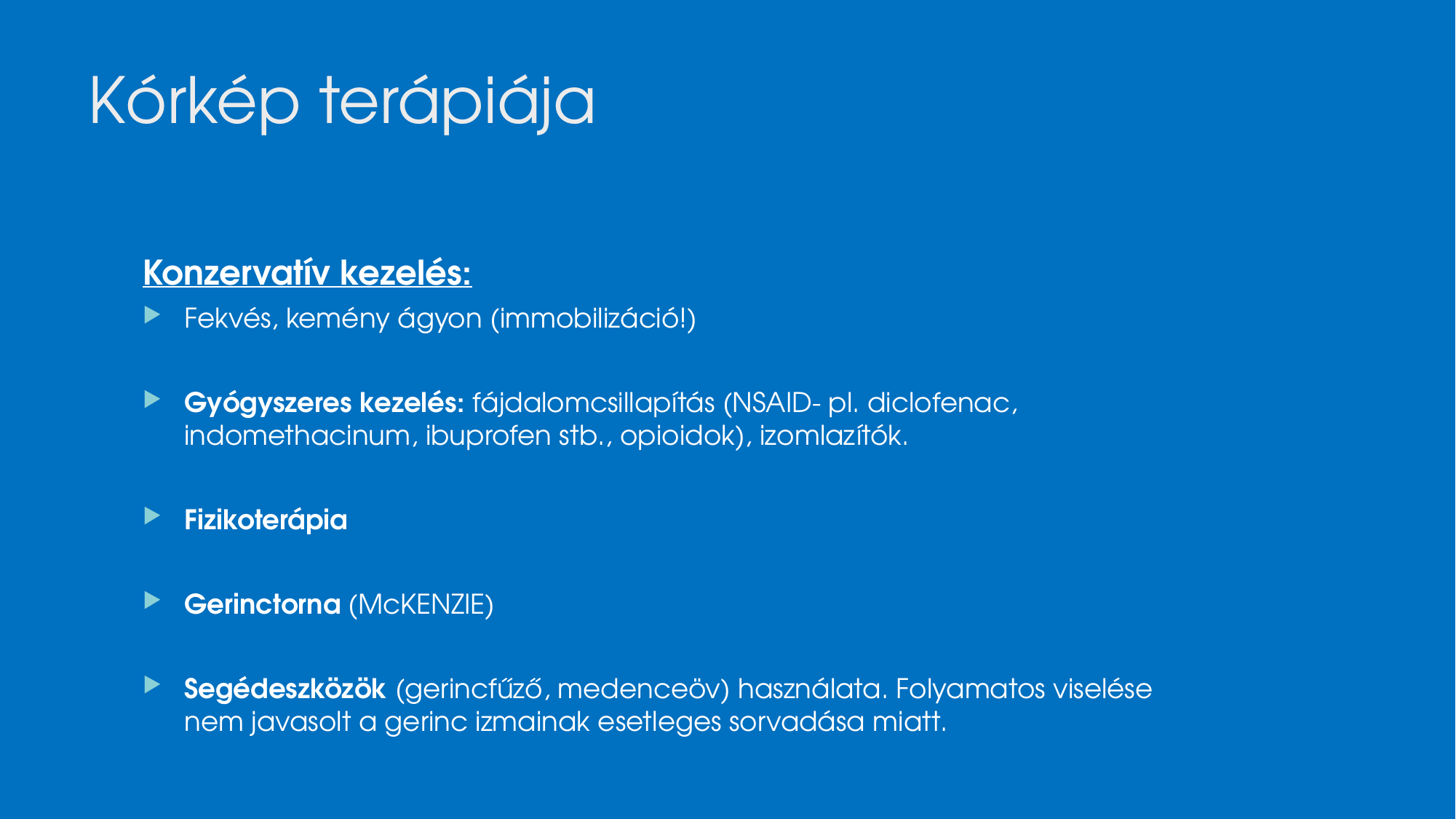

# Kórkép terápiája
Konzervatív kezelés:
Fekvés, kemény ágyon (immobilizáció!)

Gyógyszeres kezelés: fájdalomcsillapítás (NSAID- pl. diclofenac, indomethacinum, ibuprofen stb., opioidok), izomlazítók.

Fizikoterápia

Gerinctorna (McKENZIE)

Segédeszközök (gerincfűző, medenceöv) használata. Folyamatos viselése nem javasolt a gerinc izmainak esetleges sorvadása miatt.